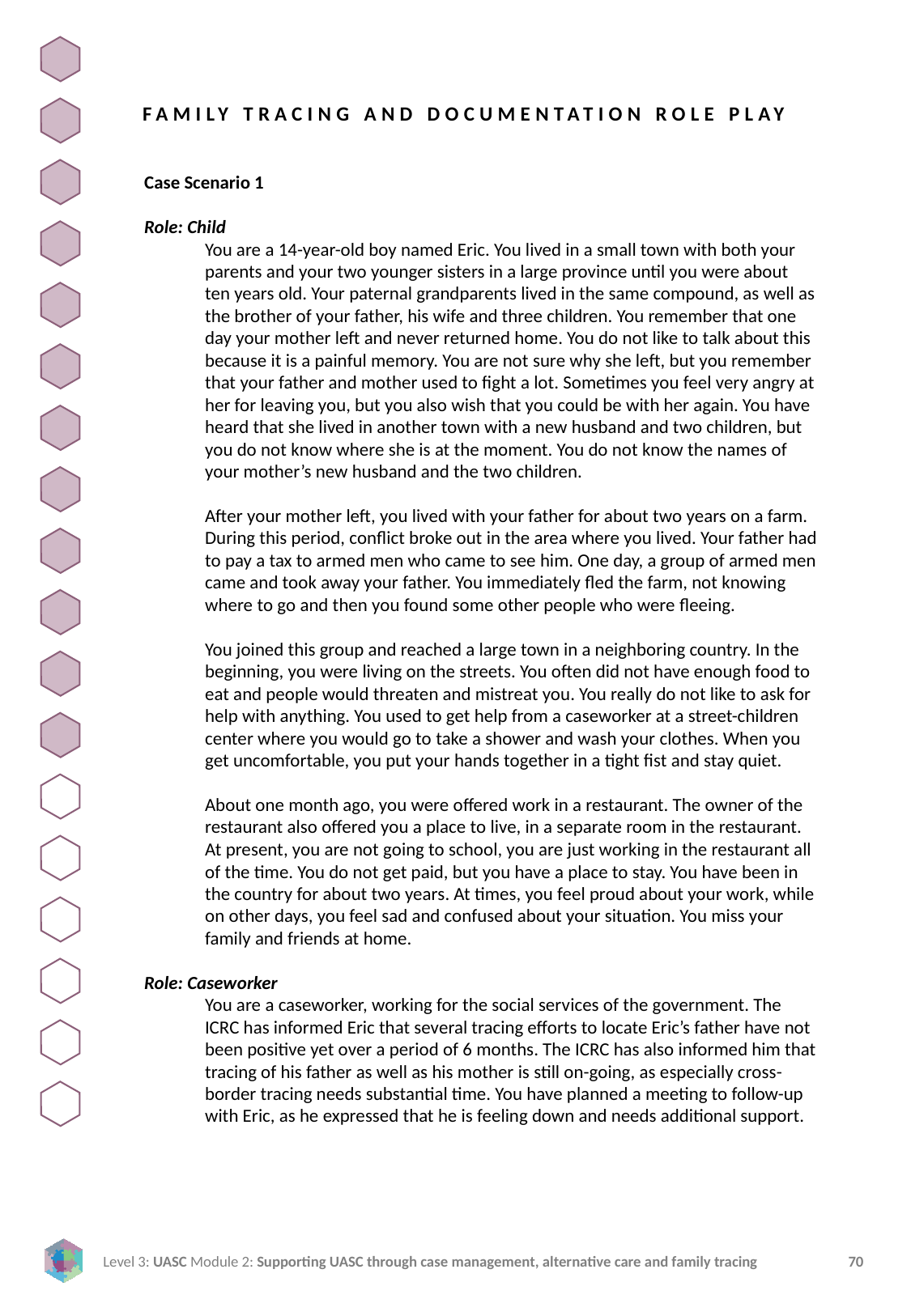

FAMILY TRACING AND DOCUMENTATION ROLE PLAY

Case Scenario 1

Role: Child
You are a 14-year-old boy named Eric. You lived in a small town with both your parents and your two younger sisters in a large province until you were about ten years old. Your paternal grandparents lived in the same compound, as well as the brother of your father, his wife and three children. You remember that one day your mother left and never returned home. You do not like to talk about this because it is a painful memory. You are not sure why she left, but you remember that your father and mother used to fight a lot. Sometimes you feel very angry at her for leaving you, but you also wish that you could be with her again. You have heard that she lived in another town with a new husband and two children, but you do not know where she is at the moment. You do not know the names of your mother’s new husband and the two children.

After your mother left, you lived with your father for about two years on a farm. During this period, conflict broke out in the area where you lived. Your father had to pay a tax to armed men who came to see him. One day, a group of armed men came and took away your father. You immediately fled the farm, not knowing where to go and then you found some other people who were fleeing.

You joined this group and reached a large town in a neighboring country. In the beginning, you were living on the streets. You often did not have enough food to eat and people would threaten and mistreat you. You really do not like to ask for help with anything. You used to get help from a caseworker at a street-children center where you would go to take a shower and wash your clothes. When you get uncomfortable, you put your hands together in a tight fist and stay quiet.

About one month ago, you were offered work in a restaurant. The owner of the restaurant also offered you a place to live, in a separate room in the restaurant. At present, you are not going to school, you are just working in the restaurant all of the time. You do not get paid, but you have a place to stay. You have been in the country for about two years. At times, you feel proud about your work, while on other days, you feel sad and confused about your situation. You miss your family and friends at home.

Role: Caseworker
You are a caseworker, working for the social services of the government. The ICRC has informed Eric that several tracing efforts to locate Eric’s father have not been positive yet over a period of 6 months. The ICRC has also informed him that tracing of his father as well as his mother is still on-going, as especially cross-border tracing needs substantial time. You have planned a meeting to follow-up with Eric, as he expressed that he is feeling down and needs additional support.